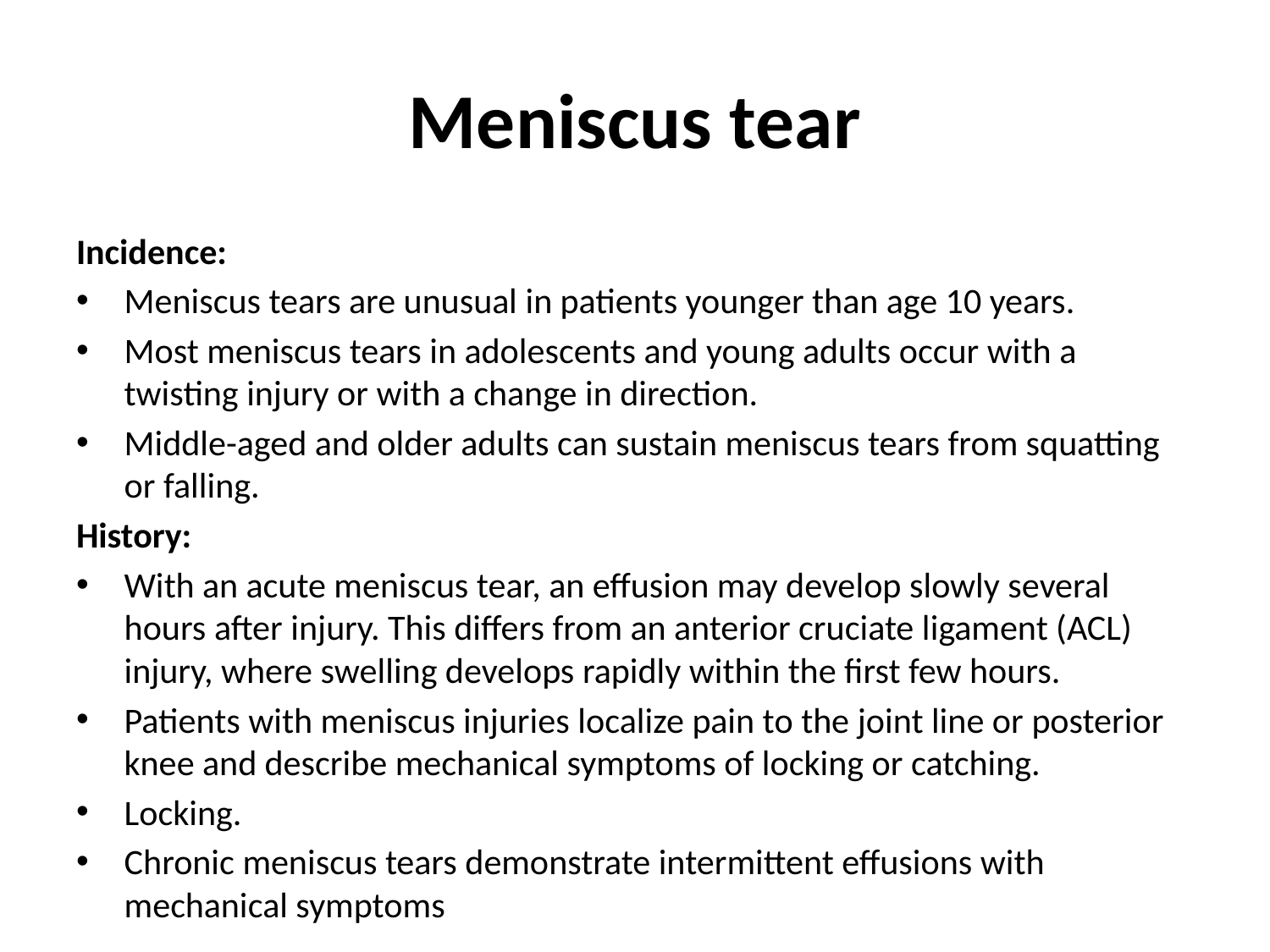

# Meniscus tear
Incidence:
Meniscus tears are unusual in patients younger than age 10 years.
Most meniscus tears in adolescents and young adults occur with a twisting injury or with a change in direction.
Middle-aged and older adults can sustain meniscus tears from squatting or falling.
History:
With an acute meniscus tear, an effusion may develop slowly several hours after injury. This differs from an anterior cruciate ligament (ACL) injury, where swelling develops rapidly within the first few hours.
Patients with meniscus injuries localize pain to the joint line or posterior knee and describe mechanical symptoms of locking or catching.
Locking.
Chronic meniscus tears demonstrate intermittent effusions with mechanical symptoms